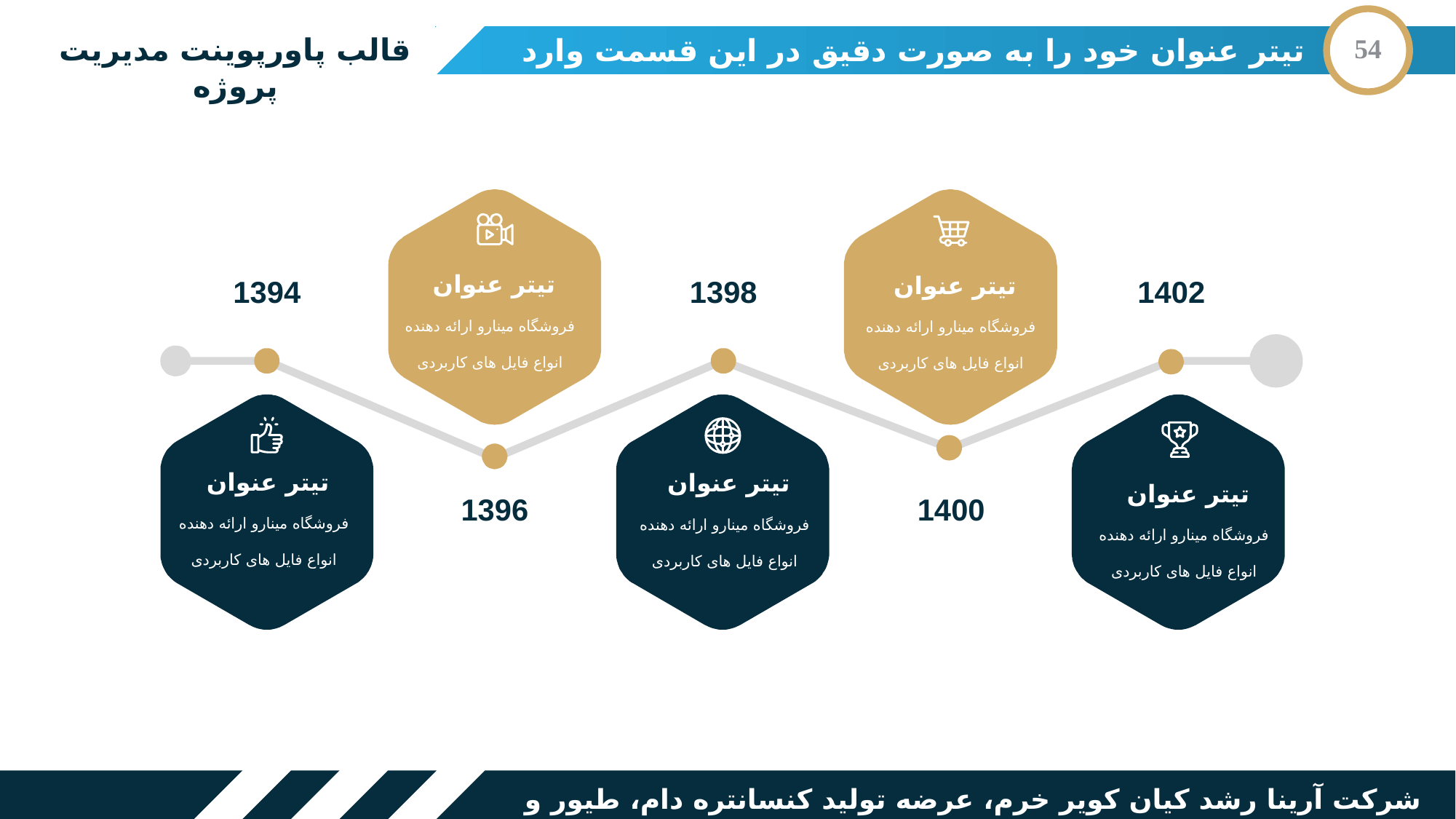

قالب پاورپوینت مدیریت پروژه
تیتر عنوان خود را به صورت دقیق در این قسمت وارد نمایید
54

تیتر عنوان
فروشگاه مینارو ارائه دهنده انواع فایل های کاربردی

تیتر عنوان
فروشگاه مینارو ارائه دهنده انواع فایل های کاربردی
1394
1398
1402

1396
1400

تیتر عنوان
فروشگاه مینارو ارائه دهنده انواع فایل های کاربردی

تیتر عنوان
فروشگاه مینارو ارائه دهنده انواع فایل های کاربردی

تیتر عنوان
فروشگاه مینارو ارائه دهنده انواع فایل های کاربردی
شرکت آرینا رشد کیان کویر خرم، عرضه تولید کنسانتره دام، طیور و آبزیان